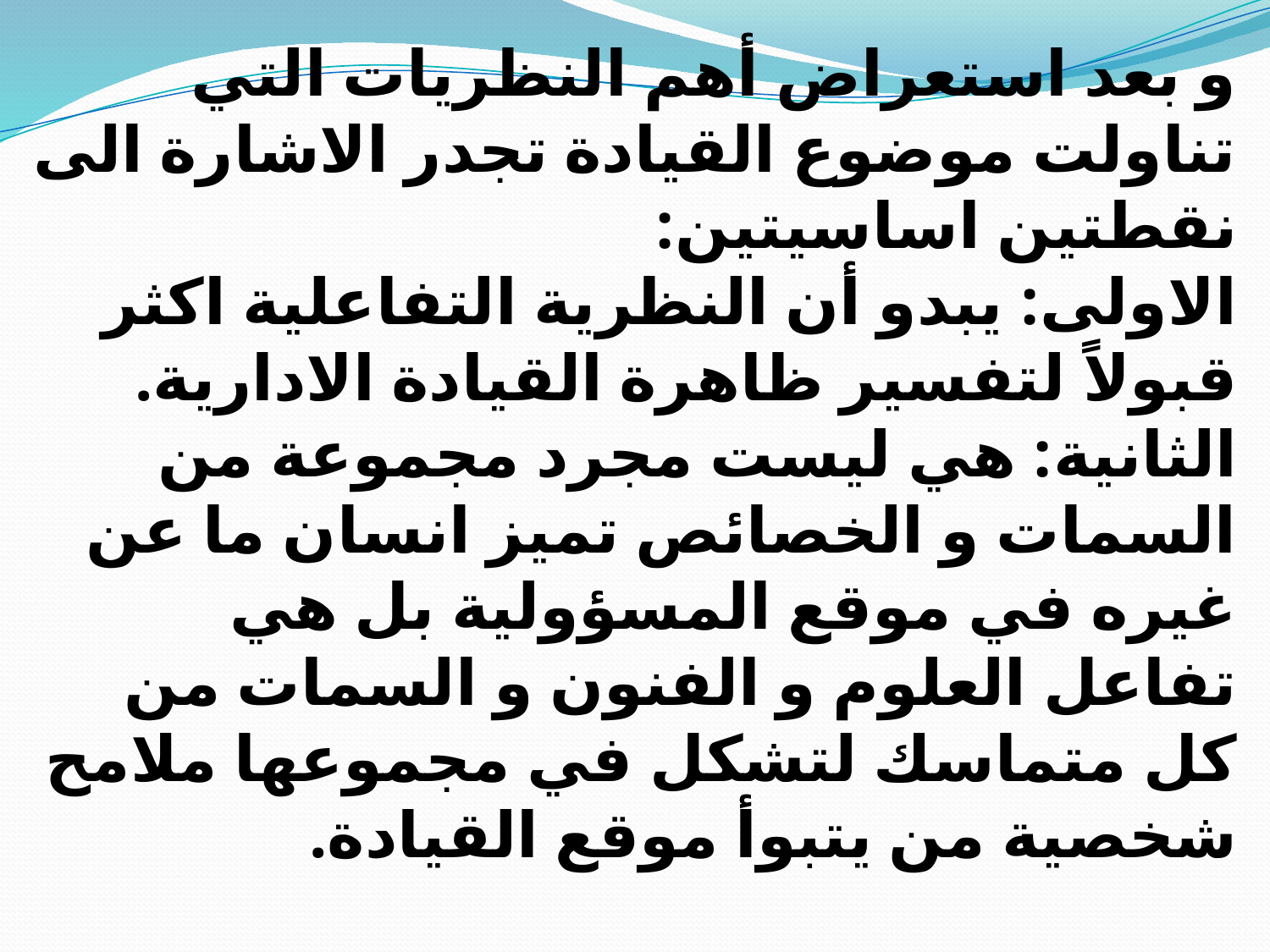

و بعد استعراض أهم النظريات التي تناولت موضوع القيادة تجدر الاشارة الى نقطتين اساسيتين:
الاولى: يبدو أن النظرية التفاعلية اكثر قبولاً لتفسير ظاهرة القيادة الادارية.
الثانية: هي ليست مجرد مجموعة من السمات و الخصائص تميز انسان ما عن غيره في موقع المسؤولية بل هي تفاعل العلوم و الفنون و السمات من كل متماسك لتشكل في مجموعها ملامح شخصية من يتبوأ موقع القيادة.